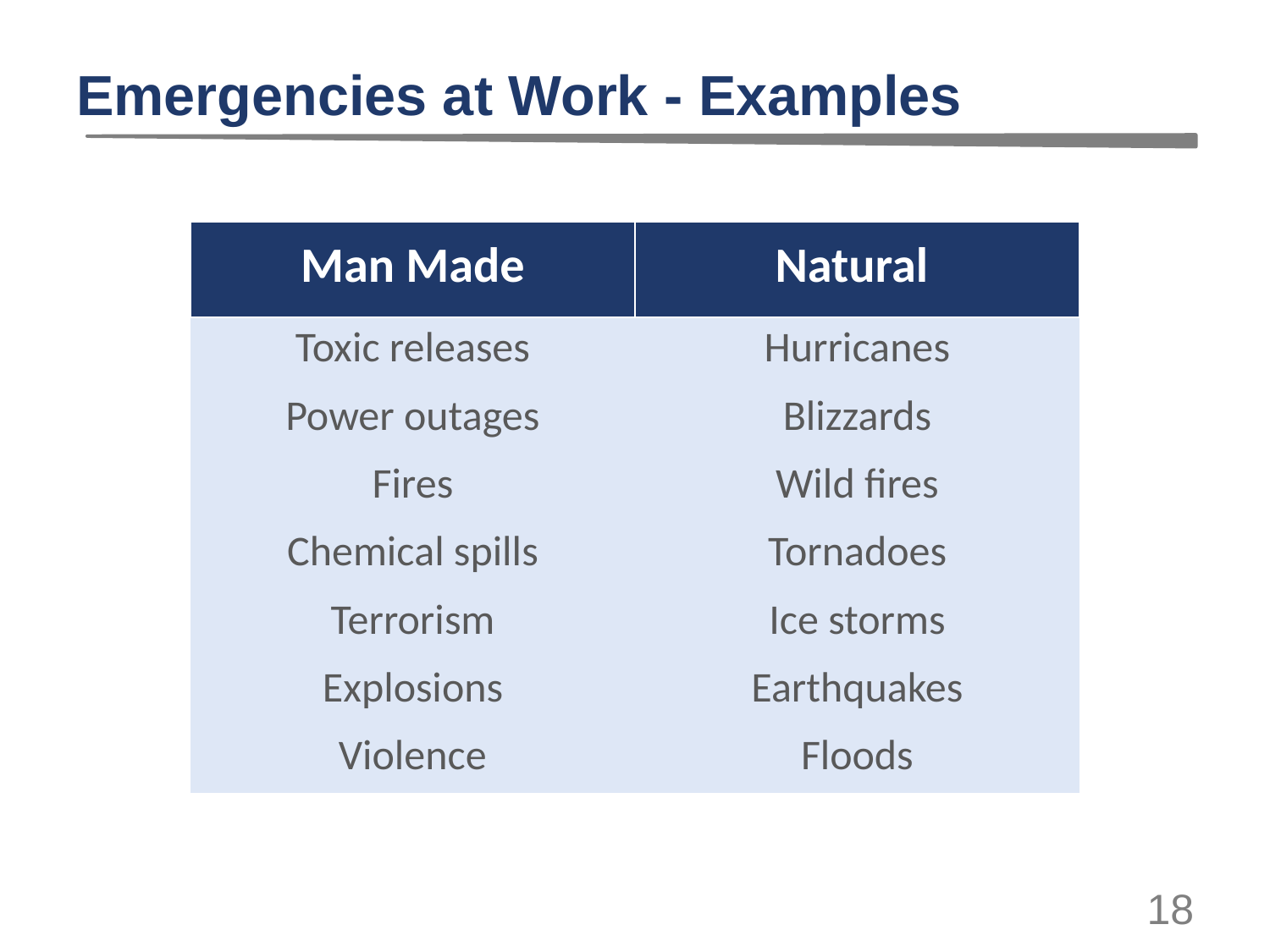

Emergencies at Work - Examples

| Man Made | Natural |
| --- | --- |
| Toxic releases | Hurricanes |
| Power outages | Blizzards |
| Fires | Wild fires |
| Chemical spills | Tornadoes |
| Terrorism | Ice storms |
| Explosions | Earthquakes |
| Violence | Floods |
18